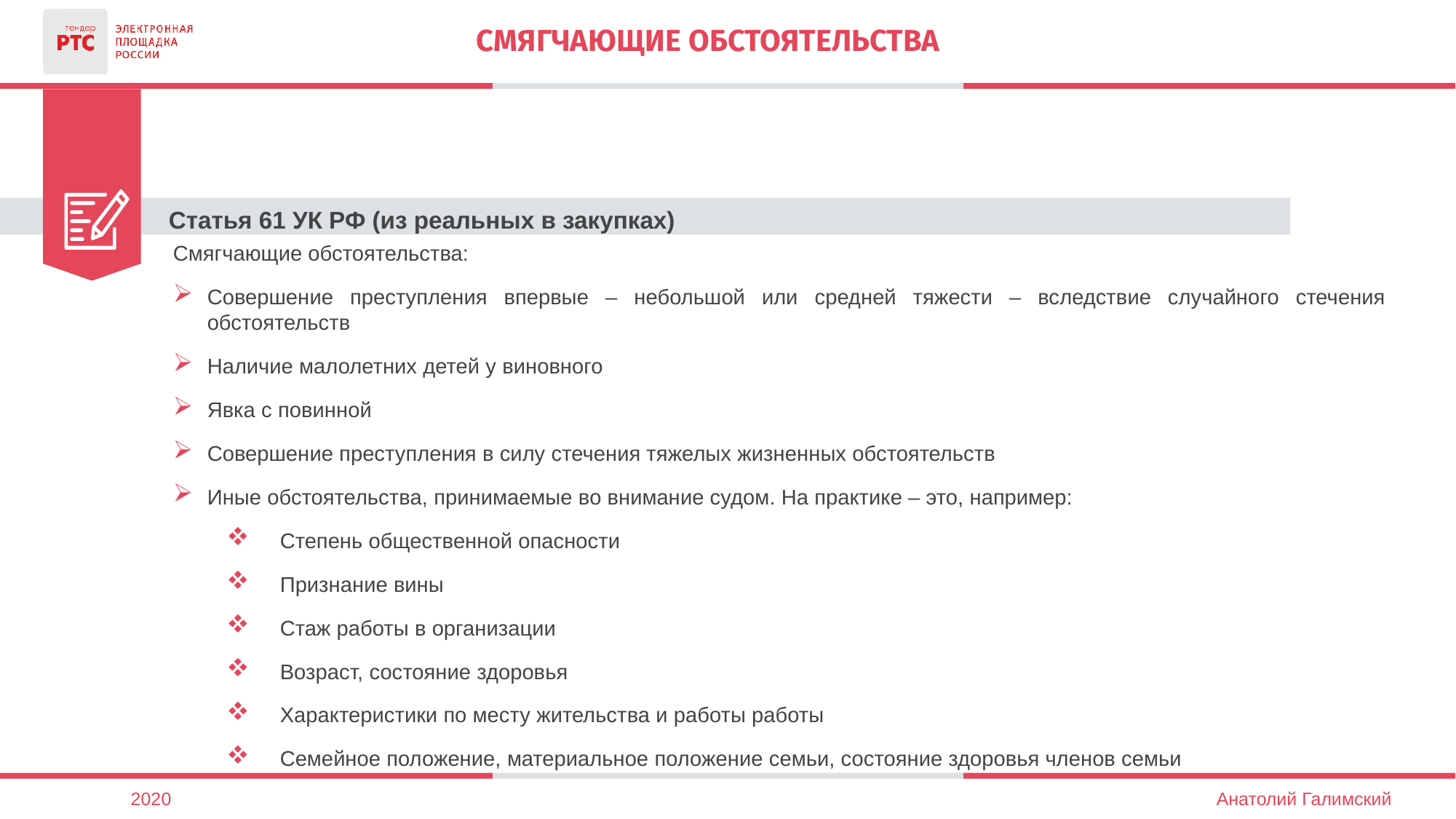

# Смягчающие обстоятельства

Статья 61 УК РФ (из реальных в закупках)
Смягчающие обстоятельства:
Совершение преступления впервые – небольшой или средней тяжести – вследствие случайного стечения обстоятельств
Наличие малолетних детей у виновного
Явка с повинной
Совершение преступления в силу стечения тяжелых жизненных обстоятельств
Иные обстоятельства, принимаемые во внимание судом. На практике – это, например:
Степень общественной опасности
Признание вины
Стаж работы в организации
Возраст, состояние здоровья
Характеристики по месту жительства и работы работы
Семейное положение, материальное положение семьи, состояние здоровья членов семьи

2020
Анатолий Галимский